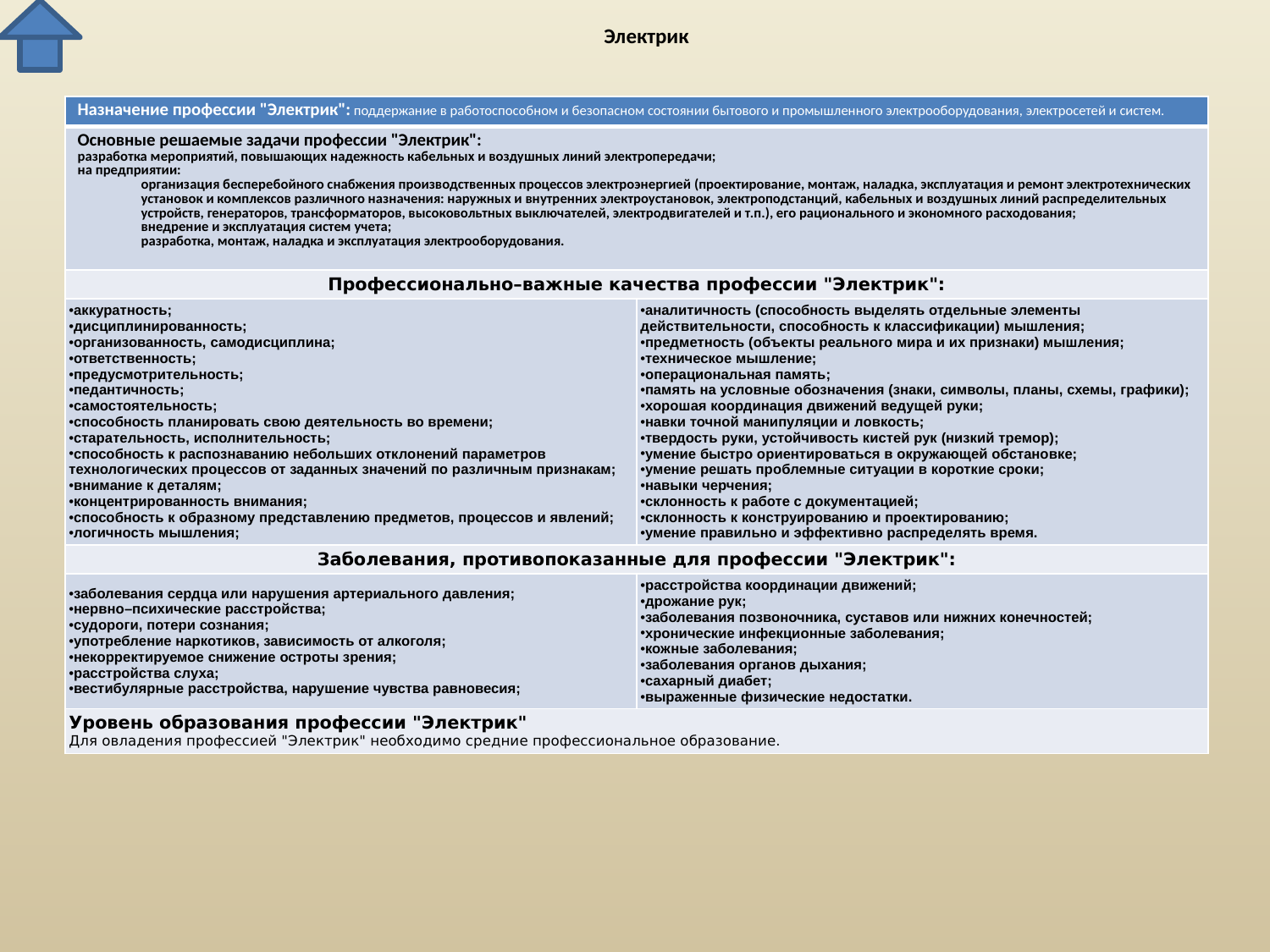

# Электрик
| Назначение профессии "Электрик": поддержание в работоспособном и безопасном состоянии бытового и промышленного электрооборудования, электросетей и систем. |  |
| --- | --- |
| Основные решаемые задачи профессии "Электрик": разработка мероприятий, повышающих надежность кабельных и воздушных линий электропередачи; на предприятии: организация бесперебойного снабжения производственных процессов электроэнергией (проектирование, монтаж, наладка, эксплуатация и ремонт электротехнических установок и комплексов различного назначения: наружных и внутренних электроустановок, электроподстанций, кабельных и воздушных линий распределительных устройств, генераторов, трансформаторов, высоковольтных выключателей, электродвигателей и т.п.), его рационального и экономного расходования; внедрение и эксплуатация систем учета; разработка, монтаж, наладка и эксплуатация электрооборудования. |  |
| Профессионально–важные качества профессии "Электрик": |  |
| аккуратность; дисциплинированность; организованность, самодисциплина; ответственность; предусмотрительность; педантичность; самостоятельность; способность планировать свою деятельность во времени; старательность, исполнительность; способность к распознаванию небольших отклонений параметров технологических процессов от заданных значений по различным признакам; внимание к деталям; концентрированность внимания; способность к образному представлению предметов, процессов и явлений; логичность мышления; | аналитичность (способность выделять отдельные элементы действительности, способность к классификации) мышления; предметность (объекты реального мира и их признаки) мышления; техническое мышление; операциональная память; память на условные обозначения (знаки, символы, планы, схемы, графики); хорошая координация движений ведущей руки; навки точной манипуляции и ловкость; твердость руки, устойчивость кистей рук (низкий тремор); умение быстро ориентироваться в окружающей обстановке; умение решать проблемные ситуации в короткие сроки; навыки черчения; склонность к работе с документацией; склонность к конструированию и проектированию; умение правильно и эффективно распределять время. |
| Заболевания, противопоказанные для профессии "Электрик": |  |
| заболевания сердца или нарушения артериального давления; нервно–психические расстройства; судороги, потери сознания; употребление наркотиков, зависимость от алкоголя; некорректируемое снижение остроты зрения; расстройства слуха; вестибулярные расстройства, нарушение чувства равновесия; | расстройства координации движений; дрожание рук; заболевания позвоночника, суставов или нижних конечностей; хронические инфекционные заболевания; кожные заболевания; заболевания органов дыхания; сахарный диабет; выраженные физические недостатки. |
| Уровень образования профессии "Электрик" Для овладения профессией "Электрик" необходимо средние профессиональное образование. |  |